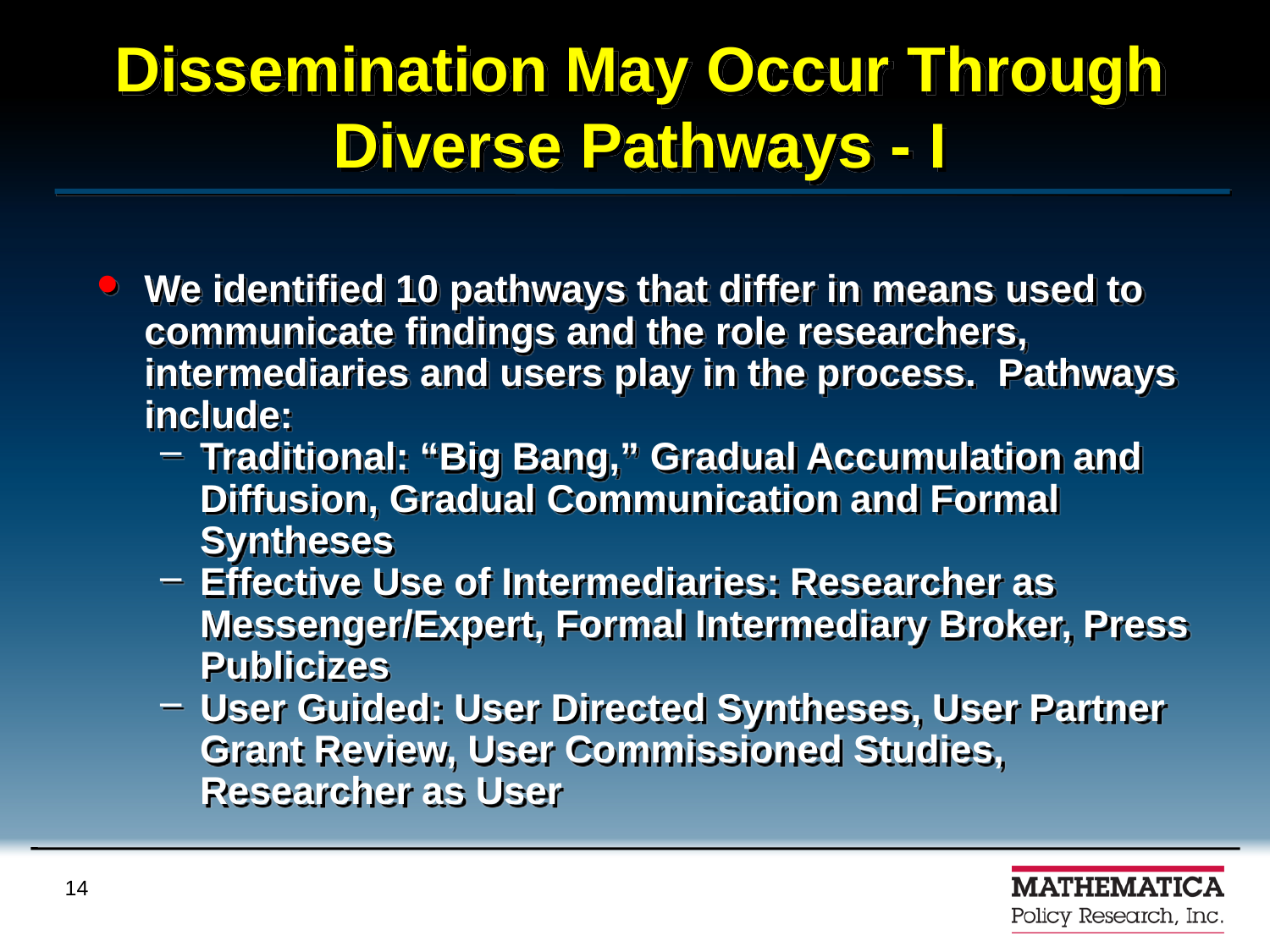

# Dissemination May Occur Through Diverse Pathways - I

We identified 10 pathways that differ in means used to communicate findings and the role researchers, intermediaries and users play in the process.  Pathways include:
Traditional: “Big Bang,” Gradual Accumulation and Diffusion, Gradual Communication and Formal Syntheses
Effective Use of Intermediaries: Researcher as Messenger/Expert, Formal Intermediary Broker, Press Publicizes
User Guided: User Directed Syntheses, User Partner Grant Review, User Commissioned Studies, Researcher as User